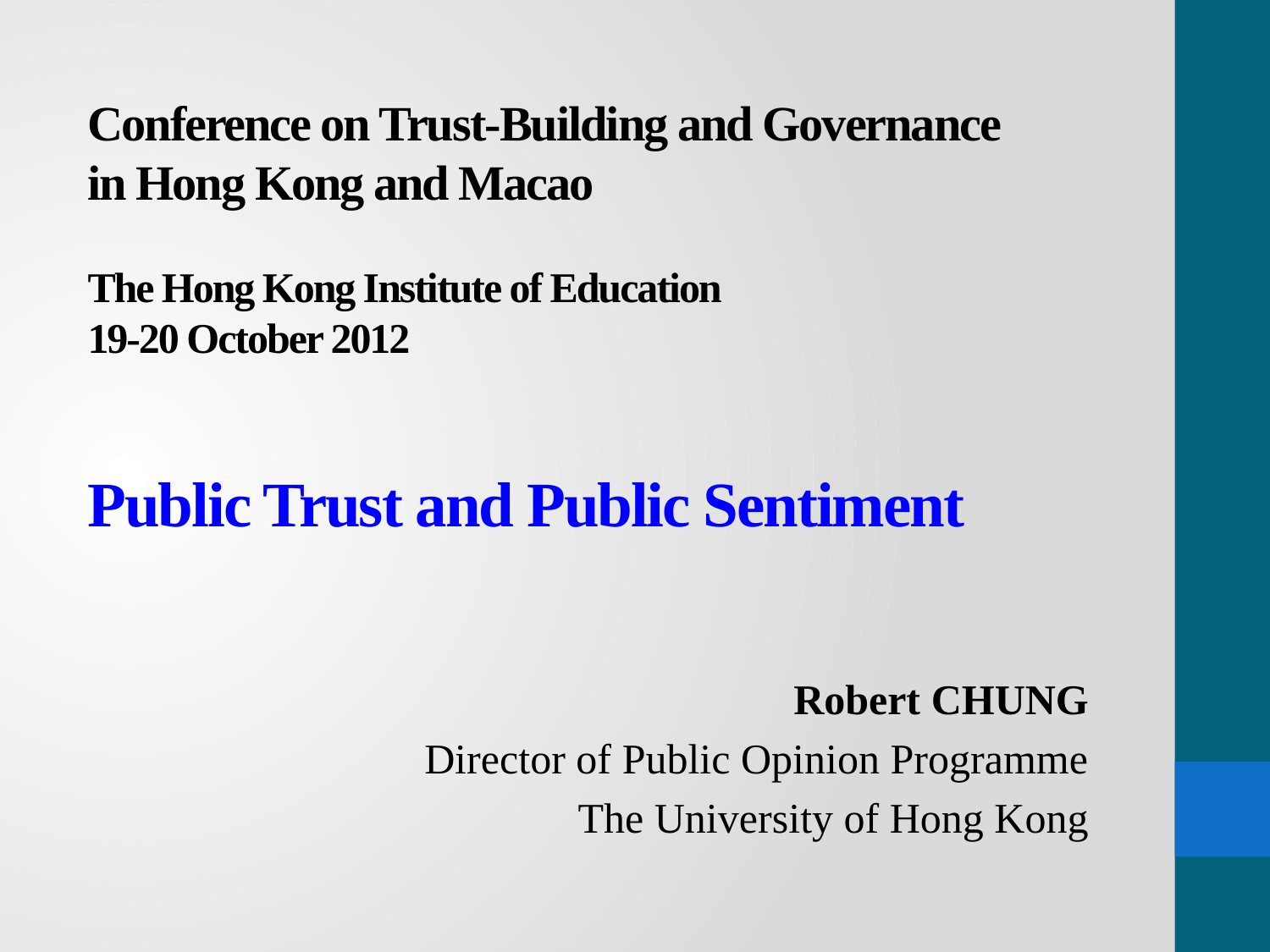

# Conference on Trust-Building and Governance in Hong Kong and Macao The Hong Kong Institute of Education 19-20 October 2012 Public Trust and Public Sentiment
Robert CHUNG
Director of Public Opinion Programme
The University of Hong Kong